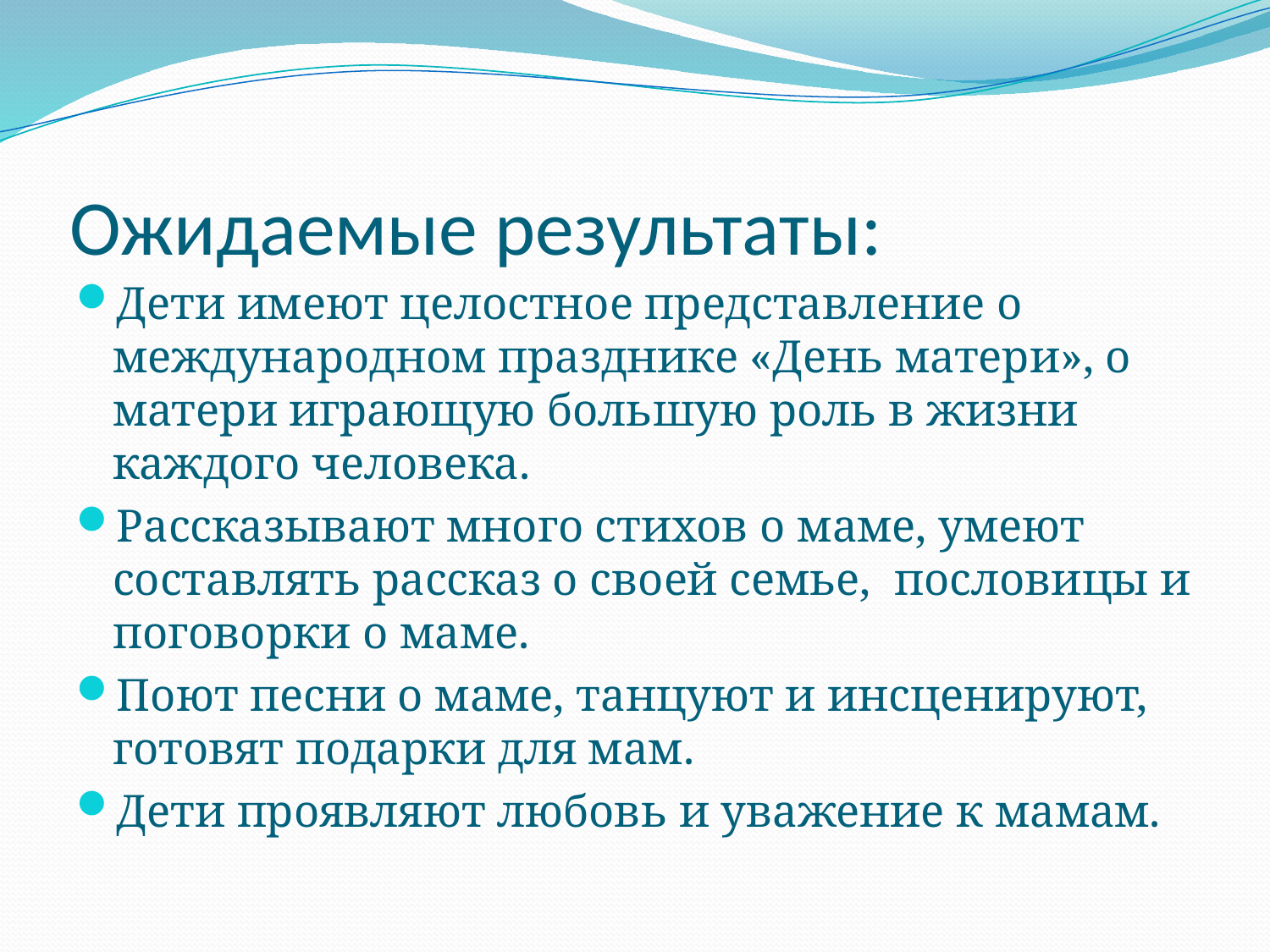

# Ожидаемые результаты:
Дети имеют целостное представление о международном празднике «День матери», о матери играющую большую роль в жизни каждого человека.
Рассказывают много стихов о маме, умеют составлять рассказ о своей семье,  пословицы и поговорки о маме.
Поют песни о маме, танцуют и инсценируют, готовят подарки для мам.
Дети проявляют любовь и уважение к мамам.